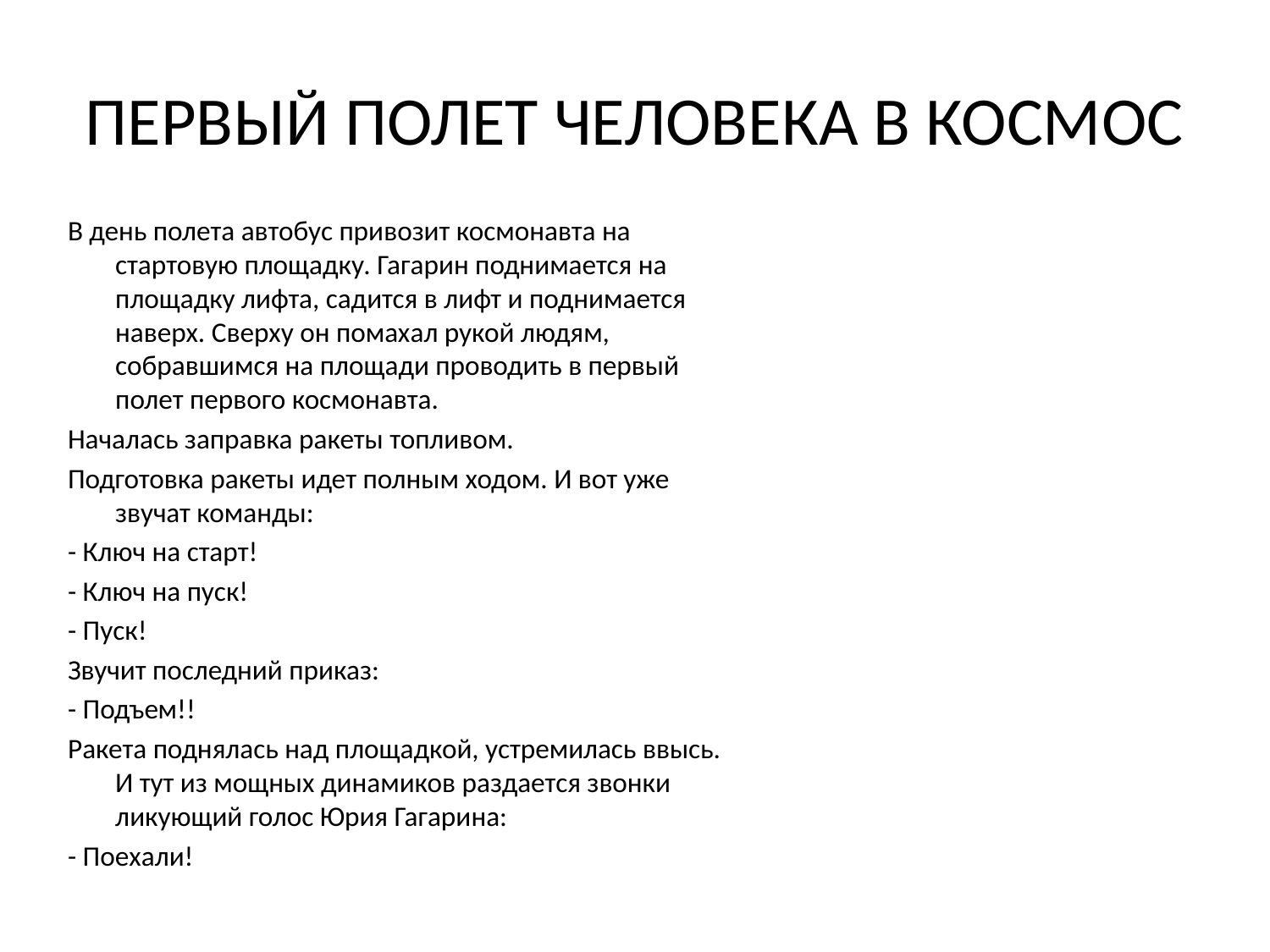

# ПЕРВЫЙ ПОЛЕТ ЧЕЛОВЕКА В КОСМОС
В день полета автобус привозит космонавта на стартовую площадку. Гагарин поднимается на площадку лифта, садится в лифт и поднимается наверх. Сверху он помахал рукой людям, собравшимся на площади проводить в первый полет первого космонавта.
Началась заправка ракеты топливом.
Подготовка ракеты идет полным ходом. И вот уже звучат команды:
- Ключ на старт!
- Ключ на пуск!
- Пуск!
Звучит последний приказ:
- Подъем!!
Ракета поднялась над площадкой, устремилась ввысь. И тут из мощных динамиков раздается звонки ликующий голос Юрия Гагарина:
- Поехали!